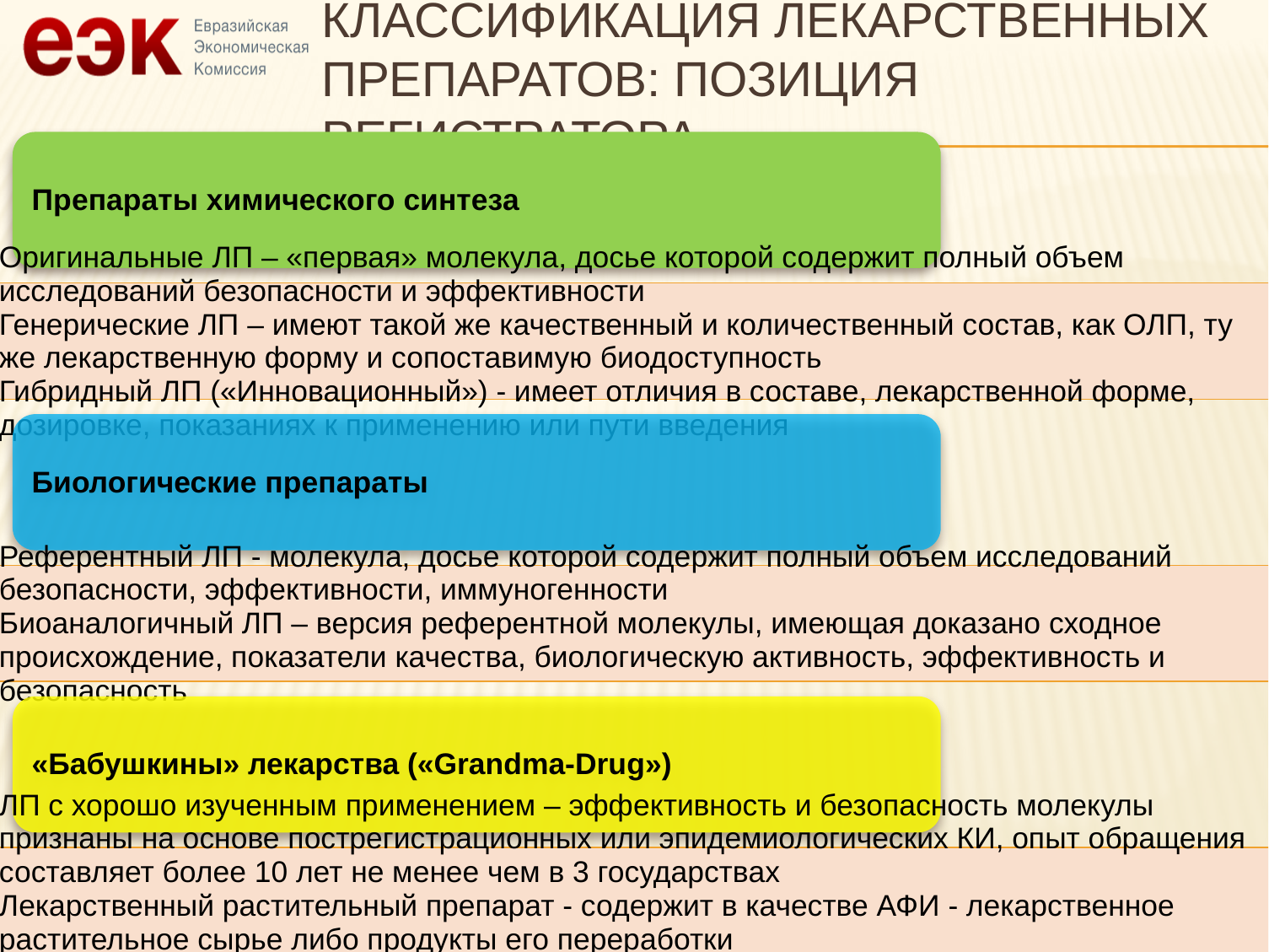

# классификация лекарственных препаратов: позиция регистратора
Препараты химического синтеза
Оригинальные ЛП – «первая» молекула, досье которой содержит полный объем исследований безопасности и эффективности
Биологические препараты
Референтный ЛП - молекула, досье которой содержит полный объем исследований безопасности, эффективности, иммуногенности
Генерические ЛП – имеют такой же качественный и количественный состав, как ОЛП, ту же лекарственную форму и сопоставимую биодоступность
Гибридный ЛП («Инновационный») - имеет отличия в составе, лекарственной форме, дозировке, показаниях к применению или пути введения
Биоаналогичный ЛП – версия референтной молекулы, имеющая доказано сходное происхождение, показатели качества, биологическую активность, эффективность и безопасность
«Бабушкины» лекарства («Grandma-Drug»)
ЛП с хорошо изученным применением – эффективность и безопасность молекулы признаны на основе пострегистрационных или эпидемиологических КИ, опыт обращения составляет более 10 лет не менее чем в 3 государствах
Лекарственный растительный препарат - содержит в качестве АФИ - лекарственное растительное сырье либо продукты его переработки